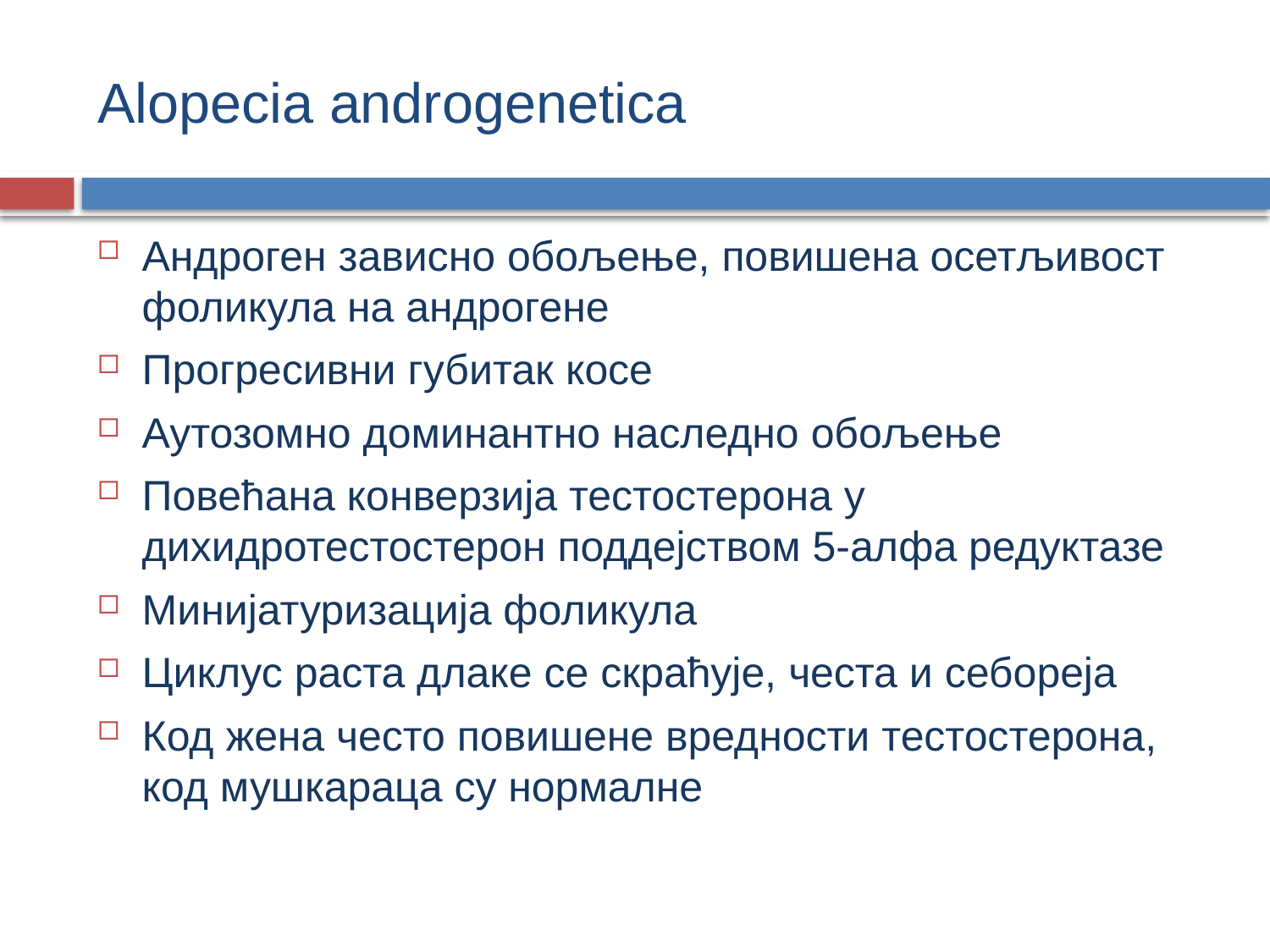

# Alopecia androgenetica
Андроген зависно обољење, повишена осетљивост фоликула на андрогене
Прогресивни губитак косе
Аутозомно доминантно наследно обољење
Повећана конверзија тестостерона у дихидротестостерон поддејством 5-алфа редуктазе
Минијатуризација фоликула
Циклус раста длаке се скраћује, честа и себореја
Код жена често повишене вредности тестостерона, код мушкараца су нормалне